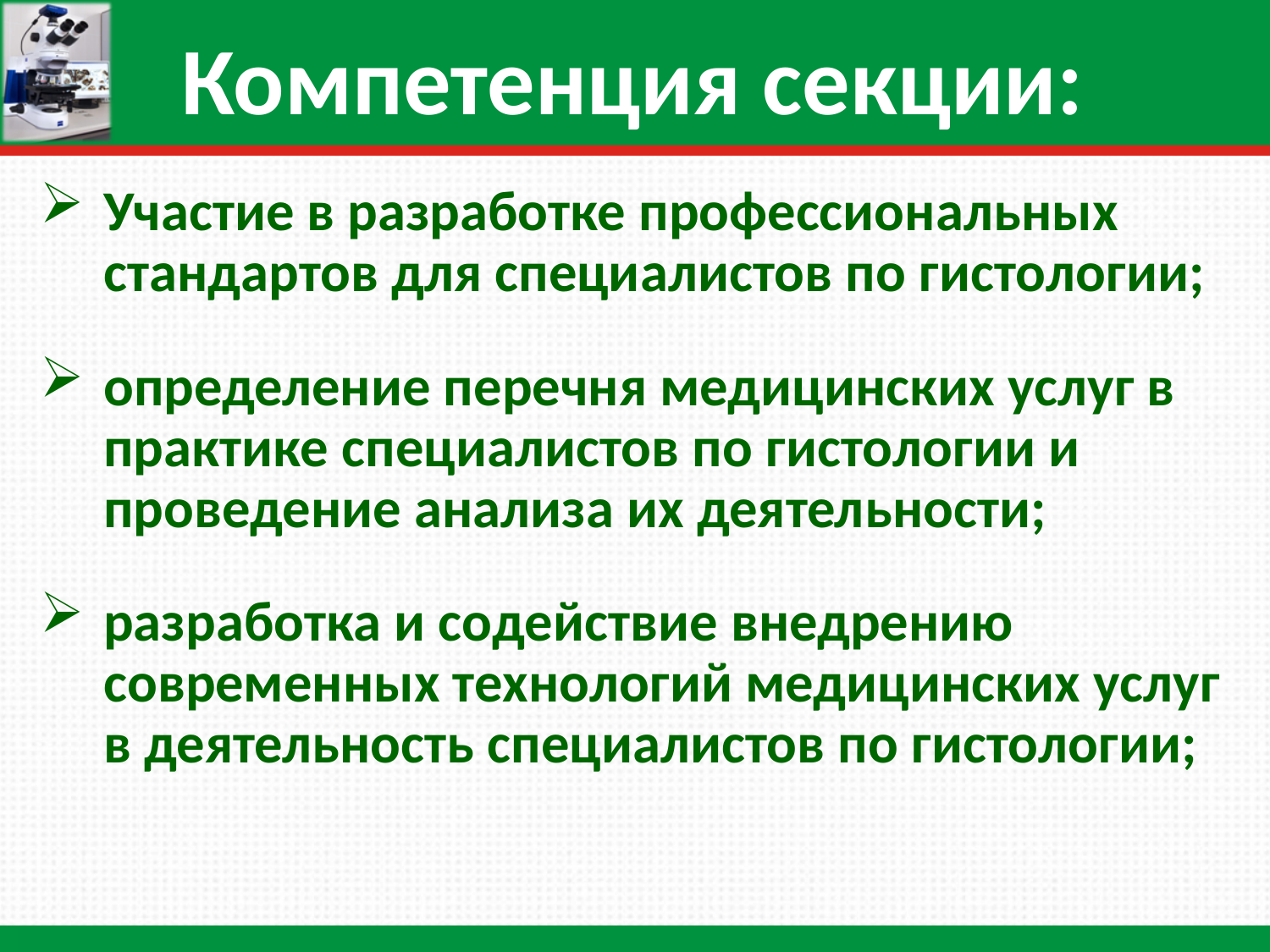

Компетенция секции:
Участие в разработке профессиональных стандартов для специалистов по гистологии;
определение перечня медицинских услуг в практике специалистов по гистологии и проведение анализа их деятельности;
разработка и содействие внедрению современных технологий медицинских услуг в деятельность специалистов по гистологии;